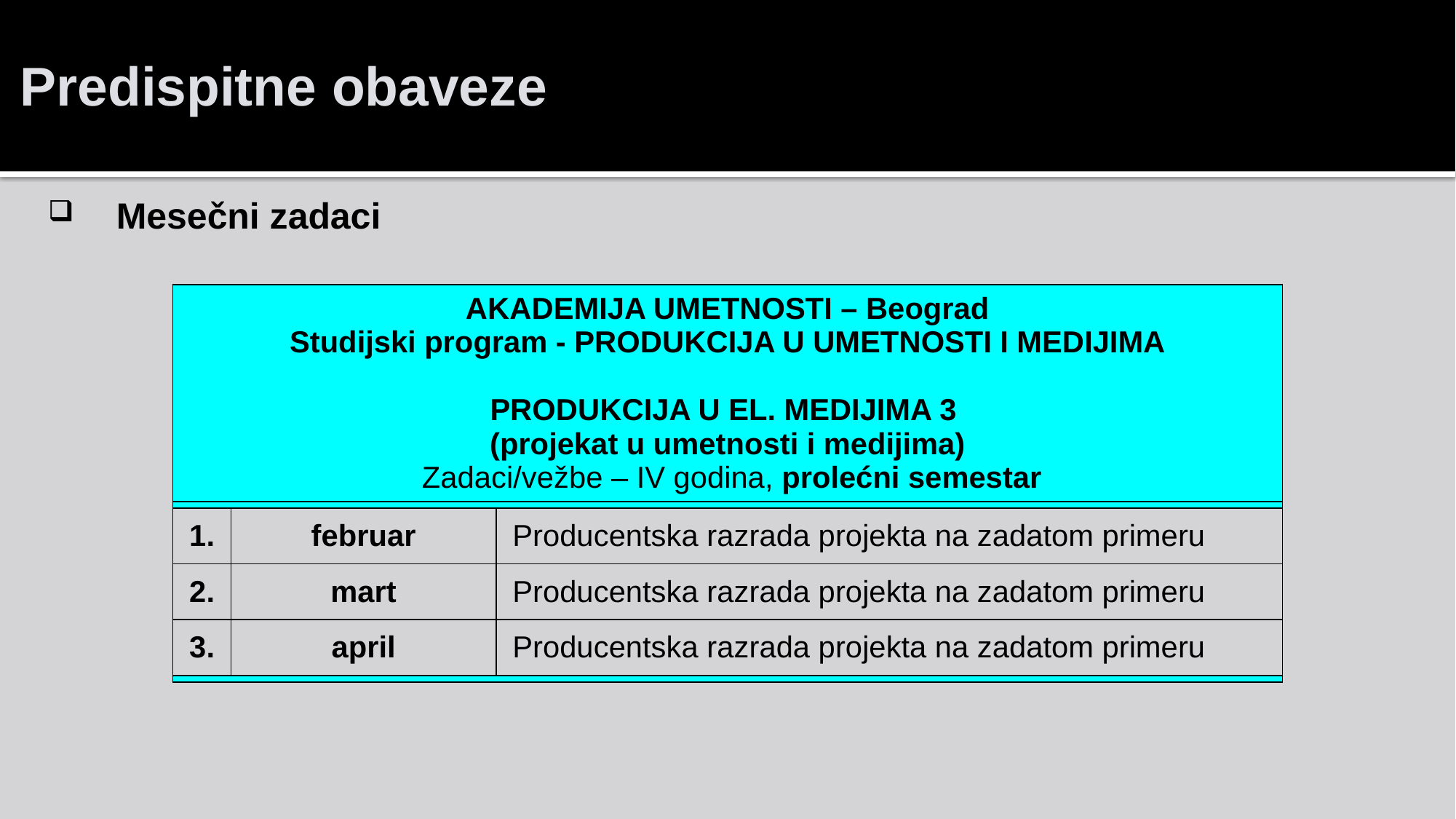

# Predispitne obaveze
Mesečni zadaci

| AKADEMIJA UMETNOSTI – Beograd Studijski program - PRODUKCIJA U UMETNOSTI I MEDIJIMA   PRODUKCIJA U EL. MEDIJIMA 3 (projekat u umetnosti i medijima)  Zadaci/vežbe – IV godina, prolećni semestar |  |  |
| --- | --- | --- |
|  |  |  |
| 1. | februar | Producentska razrada projekta na zadatom primeru |
| 2. | mart | Producentska razrada projekta na zadatom primeru |
| 3. | april | Producentska razrada projekta na zadatom primeru |
|  |  |  |